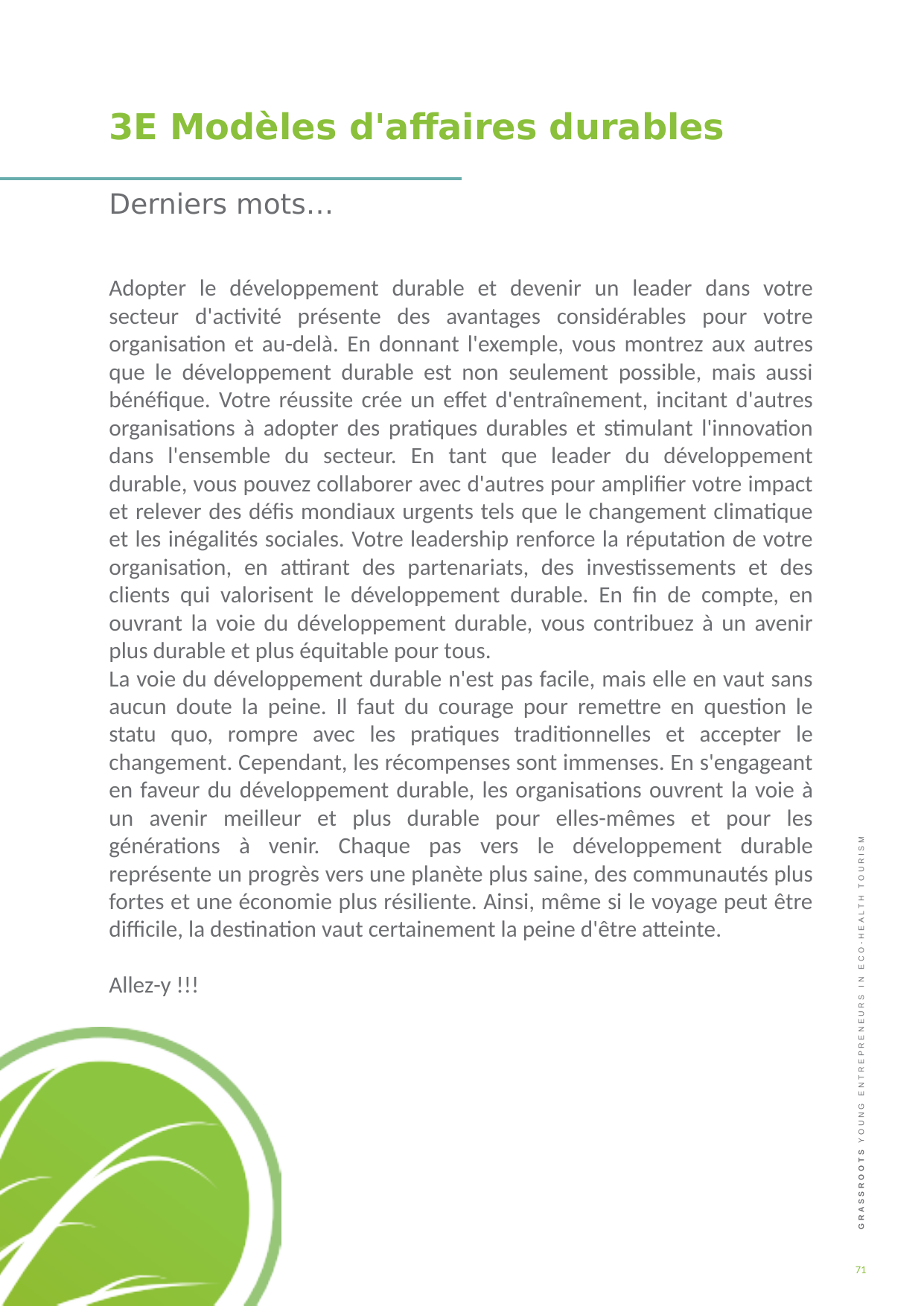

3E Modèles d'affaires durables
Derniers mots…
Adopter le développement durable et devenir un leader dans votre secteur d'activité présente des avantages considérables pour votre organisation et au-delà. En donnant l'exemple, vous montrez aux autres que le développement durable est non seulement possible, mais aussi bénéfique. Votre réussite crée un effet d'entraînement, incitant d'autres organisations à adopter des pratiques durables et stimulant l'innovation dans l'ensemble du secteur. En tant que leader du développement durable, vous pouvez collaborer avec d'autres pour amplifier votre impact et relever des défis mondiaux urgents tels que le changement climatique et les inégalités sociales. Votre leadership renforce la réputation de votre organisation, en attirant des partenariats, des investissements et des clients qui valorisent le développement durable. En fin de compte, en ouvrant la voie du développement durable, vous contribuez à un avenir plus durable et plus équitable pour tous.
La voie du développement durable n'est pas facile, mais elle en vaut sans aucun doute la peine. Il faut du courage pour remettre en question le statu quo, rompre avec les pratiques traditionnelles et accepter le changement. Cependant, les récompenses sont immenses. En s'engageant en faveur du développement durable, les organisations ouvrent la voie à un avenir meilleur et plus durable pour elles-mêmes et pour les générations à venir. Chaque pas vers le développement durable représente un progrès vers une planète plus saine, des communautés plus fortes et une économie plus résiliente. Ainsi, même si le voyage peut être difficile, la destination vaut certainement la peine d'être atteinte.

Allez-y !!!

71